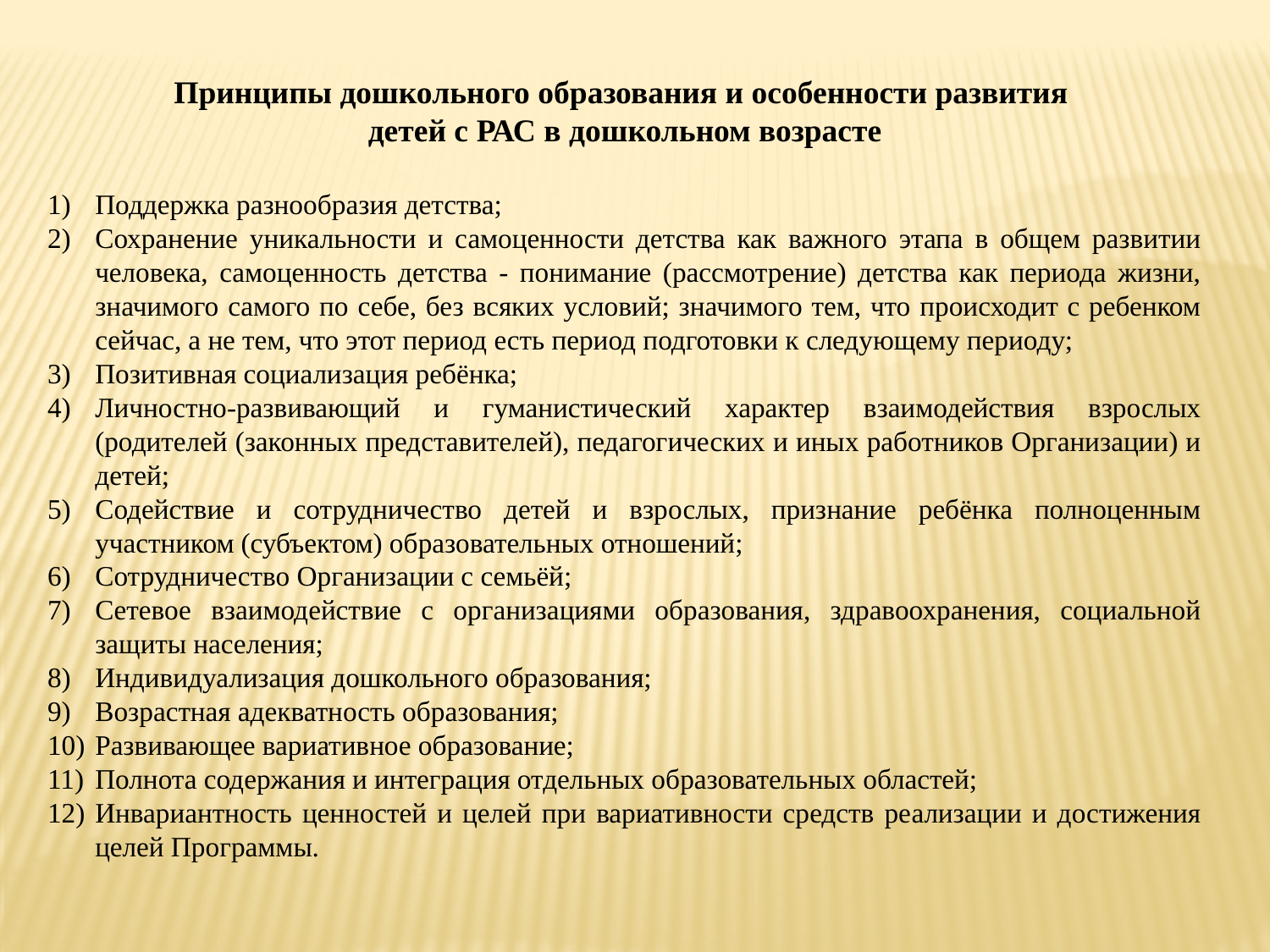

Принципы дошкольного образования и особенности развития
детей с РАС в дошкольном возрасте
Поддержка разнообразия детства;
Сохранение уникальности и самоценности детства как важного этапа в общем развитии человека, самоценность детства - понимание (рассмотрение) детства как периода жизни, значимого самого по себе, без всяких условий; значимого тем, что происходит с ребенком сейчас, а не тем, что этот период есть период подготовки к следующему периоду;
Позитивная социализация ребёнка;
Личностно-развивающий и гуманистический характер взаимодействия взрослых (родителей (законных представителей), педагогических и иных работников Организации) и детей;
Содействие и сотрудничество детей и взрослых, признание ребёнка полноценным участником (субъектом) образовательных отношений;
Сотрудничество Организации с семьёй;
Сетевое взаимодействие с организациями образования, здравоохранения, социальной защиты населения;
Индивидуализация дошкольного образования;
Возрастная адекватность образования;
Развивающее вариативное образование;
Полнота содержания и интеграция отдельных образовательных областей;
Инвариантность ценностей и целей при вариативности средств реализации и достижения целей Программы.